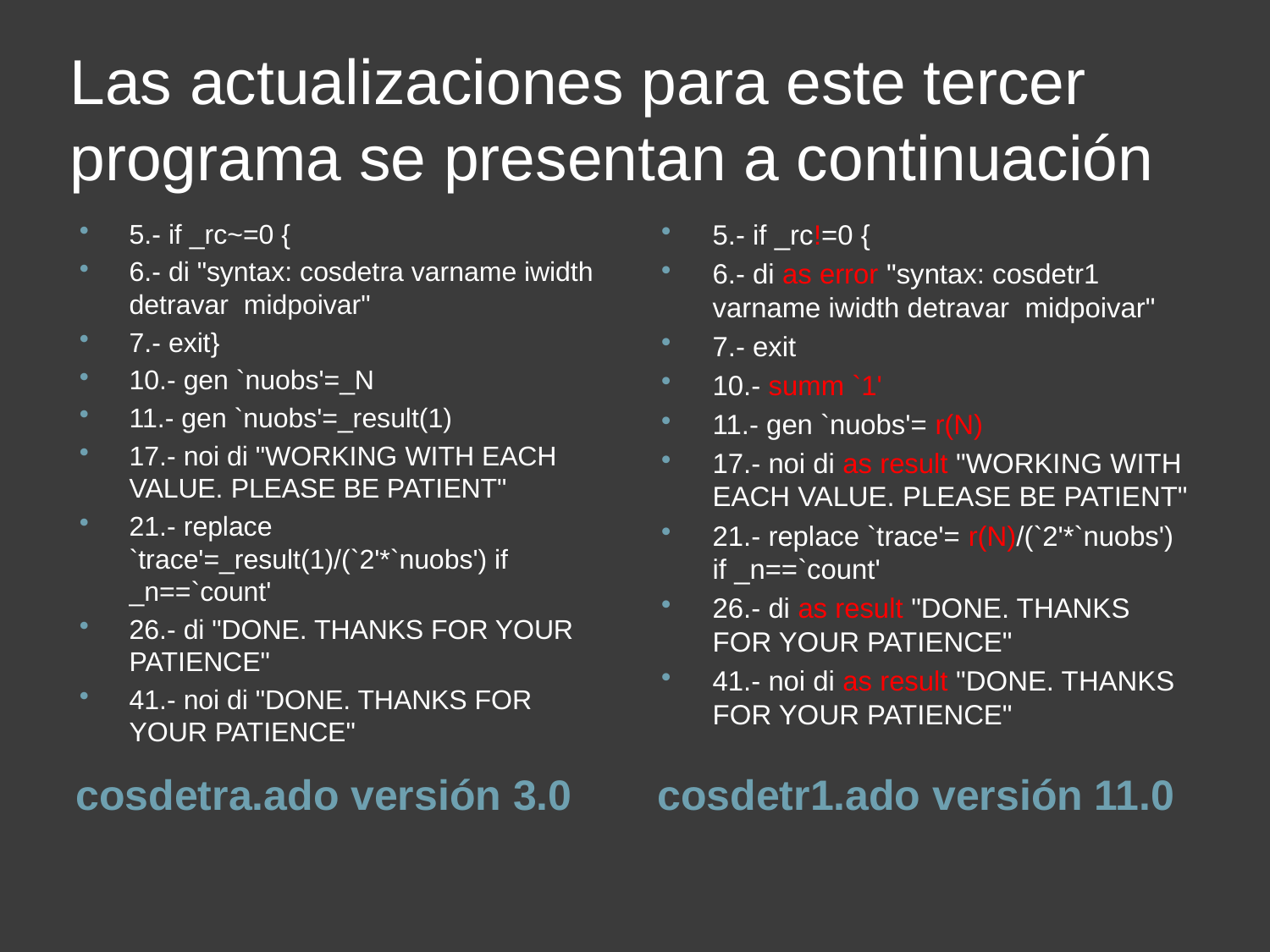

# Las actualizaciones para este tercer programa se presentan a continuación
5.- if _rc~=0 {
6.- di "syntax: cosdetra varname iwidth detravar  midpoivar"
7.- exit}
10.- gen `nuobs'=_N
11.- gen `nuobs'=_result(1)
17.- noi di "WORKING WITH EACH VALUE. PLEASE BE PATIENT"
21.- replace `trace'=_result(1)/(`2'*`nuobs') if _n==`count'
26.- di "DONE. THANKS FOR YOUR PATIENCE"
41.- noi di "DONE. THANKS FOR YOUR PATIENCE"
5.- if _rc!=0 {
6.- di as error "syntax: cosdetr1 varname iwidth detravar  midpoivar"
7.- exit
10.- summ `1'
11.- gen `nuobs'= r(N)
17.- noi di as result "WORKING WITH EACH VALUE. PLEASE BE PATIENT"
21.- replace `trace'= r(N)/(`2'*`nuobs') if _n==`count'
26.- di as result "DONE. THANKS FOR YOUR PATIENCE"
41.- noi di as result "DONE. THANKS FOR YOUR PATIENCE"
cosdetra.ado versión 3.0
cosdetr1.ado versión 11.0